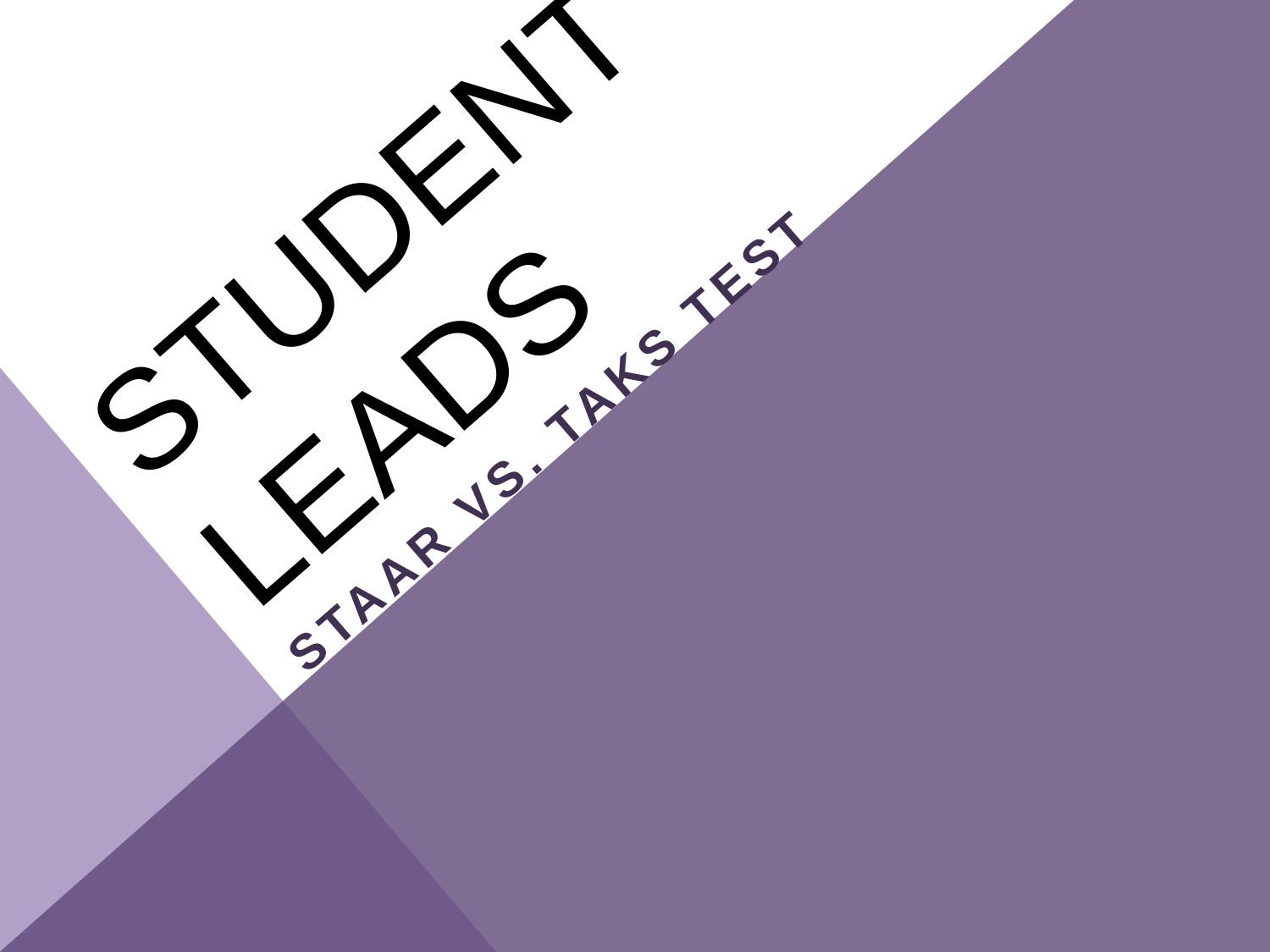

# Student leads
Staar vs. taks test